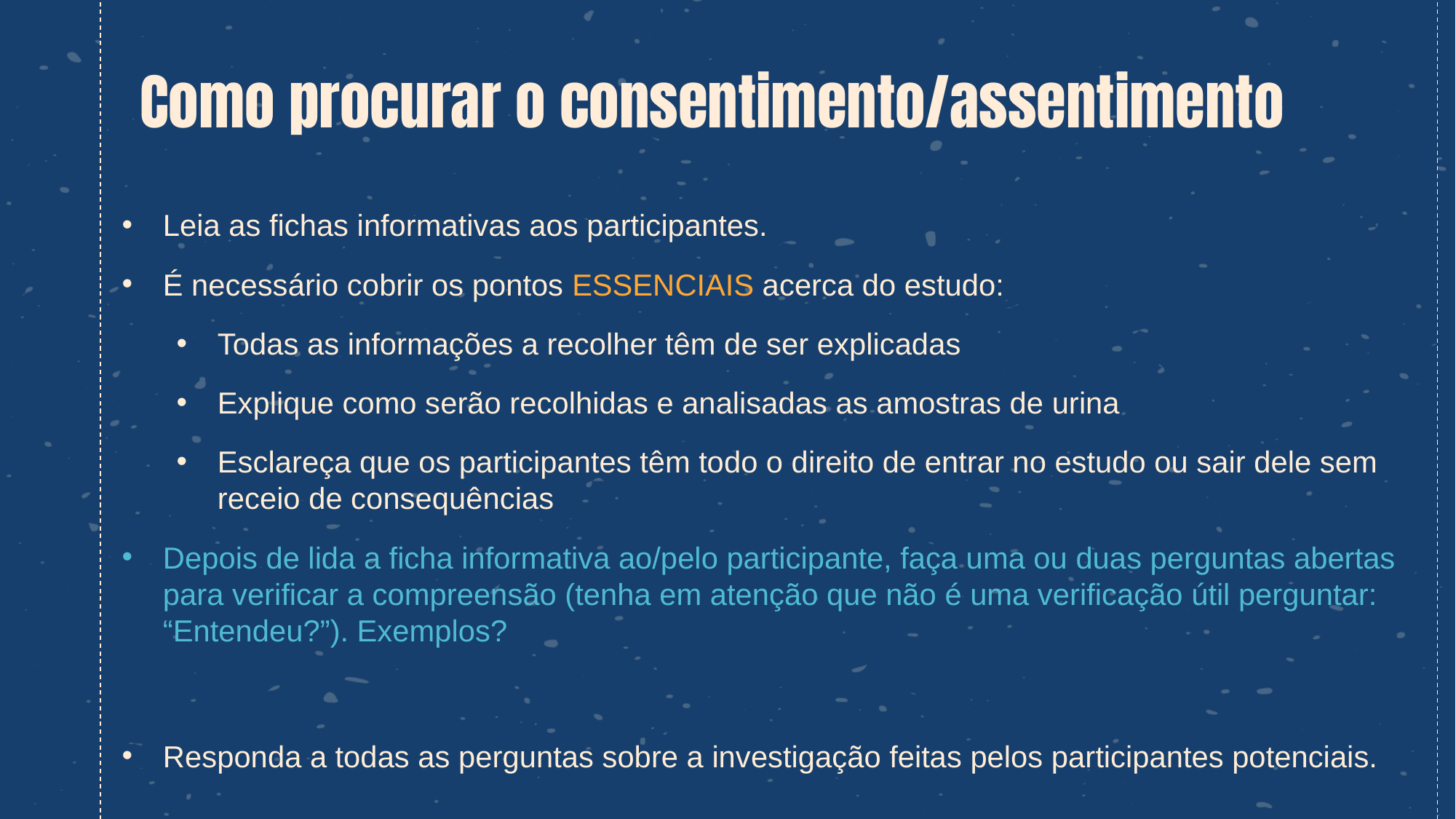

# Como procurar o consentimento/assentimento
Leia as fichas informativas aos participantes.
É necessário cobrir os pontos ESSENCIAIS acerca do estudo:
Todas as informações a recolher têm de ser explicadas
Explique como serão recolhidas e analisadas as amostras de urina
Esclareça que os participantes têm todo o direito de entrar no estudo ou sair dele sem receio de consequências
Depois de lida a ficha informativa ao/pelo participante, faça uma ou duas perguntas abertas para verificar a compreensão (tenha em atenção que não é uma verificação útil perguntar: “Entendeu?”). Exemplos?

Responda a todas as perguntas sobre a investigação feitas pelos participantes potenciais.